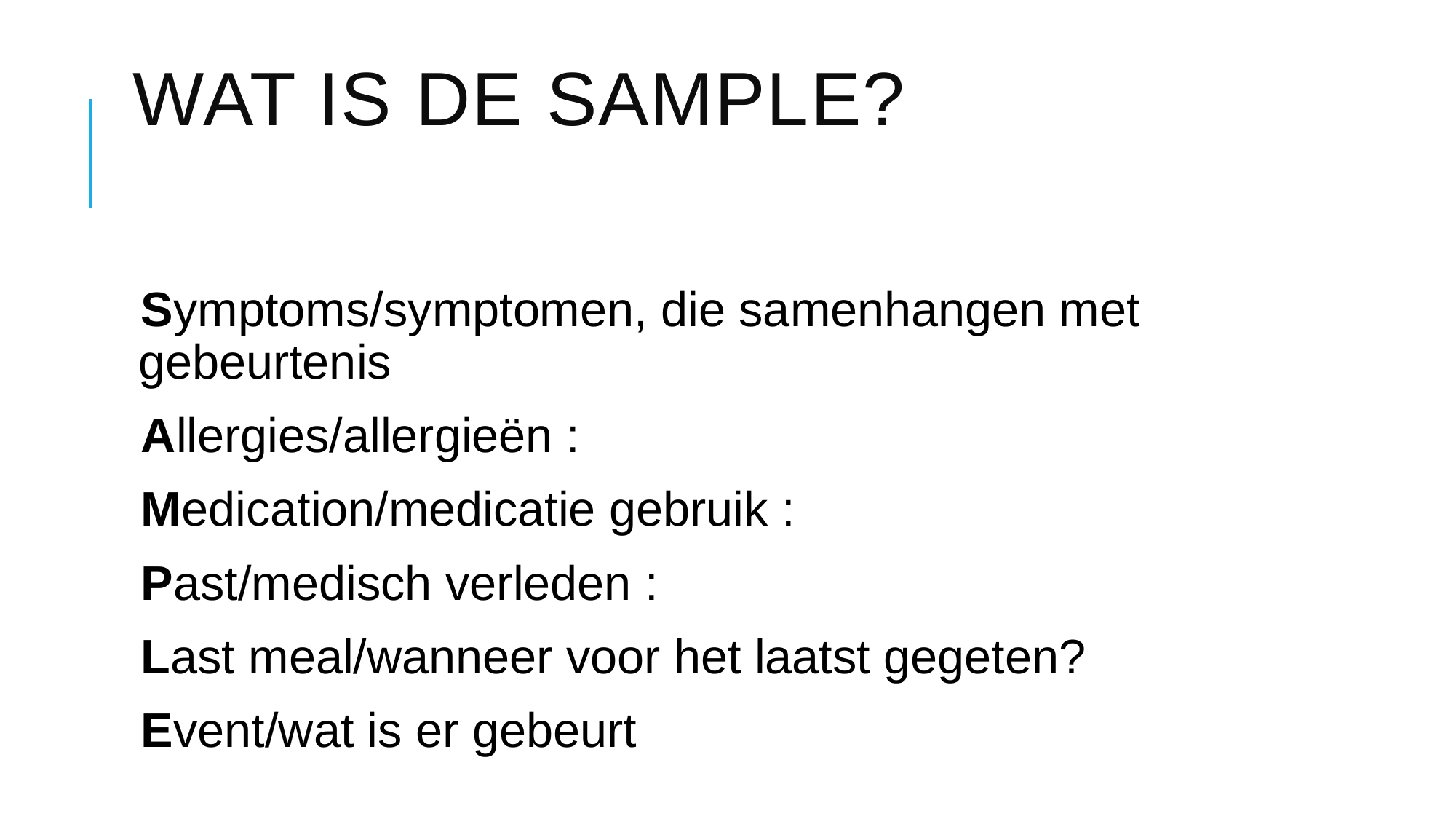

# Wat is de SAMPLE?
Symptoms/symptomen, die samenhangen met gebeurtenis
Allergies/allergieën :
Medication/medicatie gebruik :
Past/medisch verleden :
Last meal/wanneer voor het laatst gegeten?
Event/wat is er gebeurt